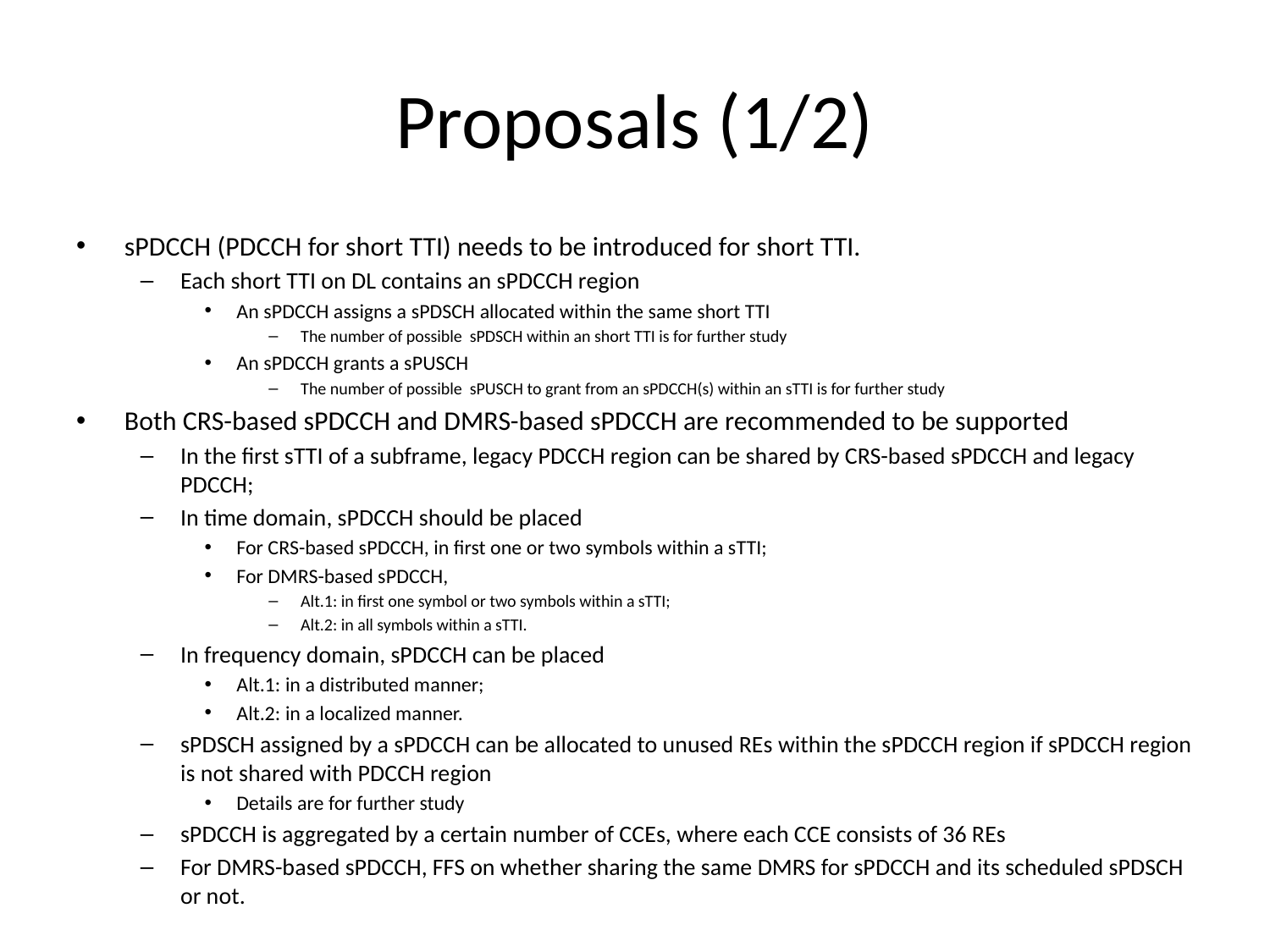

# Proposals (1/2)
sPDCCH (PDCCH for short TTI) needs to be introduced for short TTI.
Each short TTI on DL contains an sPDCCH region
An sPDCCH assigns a sPDSCH allocated within the same short TTI
The number of possible  sPDSCH within an short TTI is for further study
An sPDCCH grants a sPUSCH
The number of possible  sPUSCH to grant from an sPDCCH(s) within an sTTI is for further study
Both CRS-based sPDCCH and DMRS-based sPDCCH are recommended to be supported
In the first sTTI of a subframe, legacy PDCCH region can be shared by CRS-based sPDCCH and legacy PDCCH;
In time domain, sPDCCH should be placed
For CRS-based sPDCCH, in first one or two symbols within a sTTI;
For DMRS-based sPDCCH,
Alt.1: in first one symbol or two symbols within a sTTI;
Alt.2: in all symbols within a sTTI.
In frequency domain, sPDCCH can be placed
Alt.1: in a distributed manner;
Alt.2: in a localized manner.
sPDSCH assigned by a sPDCCH can be allocated to unused REs within the sPDCCH region if sPDCCH region is not shared with PDCCH region
Details are for further study
sPDCCH is aggregated by a certain number of CCEs, where each CCE consists of 36 REs
For DMRS-based sPDCCH, FFS on whether sharing the same DMRS for sPDCCH and its scheduled sPDSCH or not.